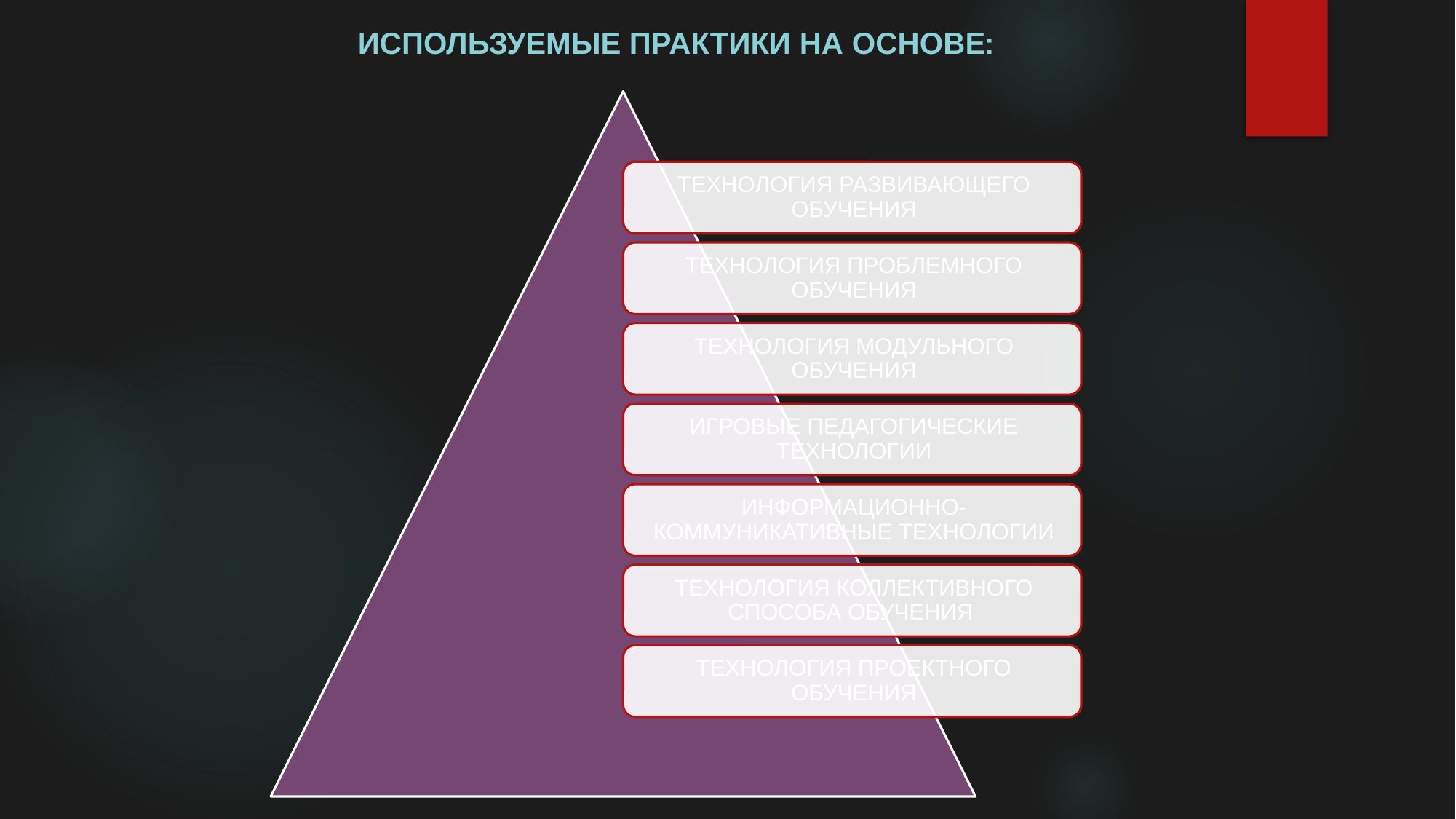

ИСПОЛЬЗУЕМЫЕ ПРАКТИКИ НА ОСНОВЕ:
ТЕХНОЛОГИЯ РАЗВИВАЮЩЕГО ОБУЧЕНИЯ
ТЕХНОЛОГИЯ ПРОБЛЕМНОГО ОБУЧЕНИЯ
ТЕХНОЛОГИЯ МОДУЛЬНОГО ОБУЧЕНИЯ
ИГРОВЫЕ ПЕДАГОГИЧЕСКИЕ ТЕХНОЛОГИИ
ИНФОРМАЦИОННО-КОММУНИКАТИВНЫЕ ТЕХНОЛОГИИ
ТЕХНОЛОГИЯ КОЛЛЕКТИВНОГО СПОСОБА ОБУЧЕНИЯ
ТЕХНОЛОГИЯ ПРОЕКТНОГО ОБУЧЕНИЯ